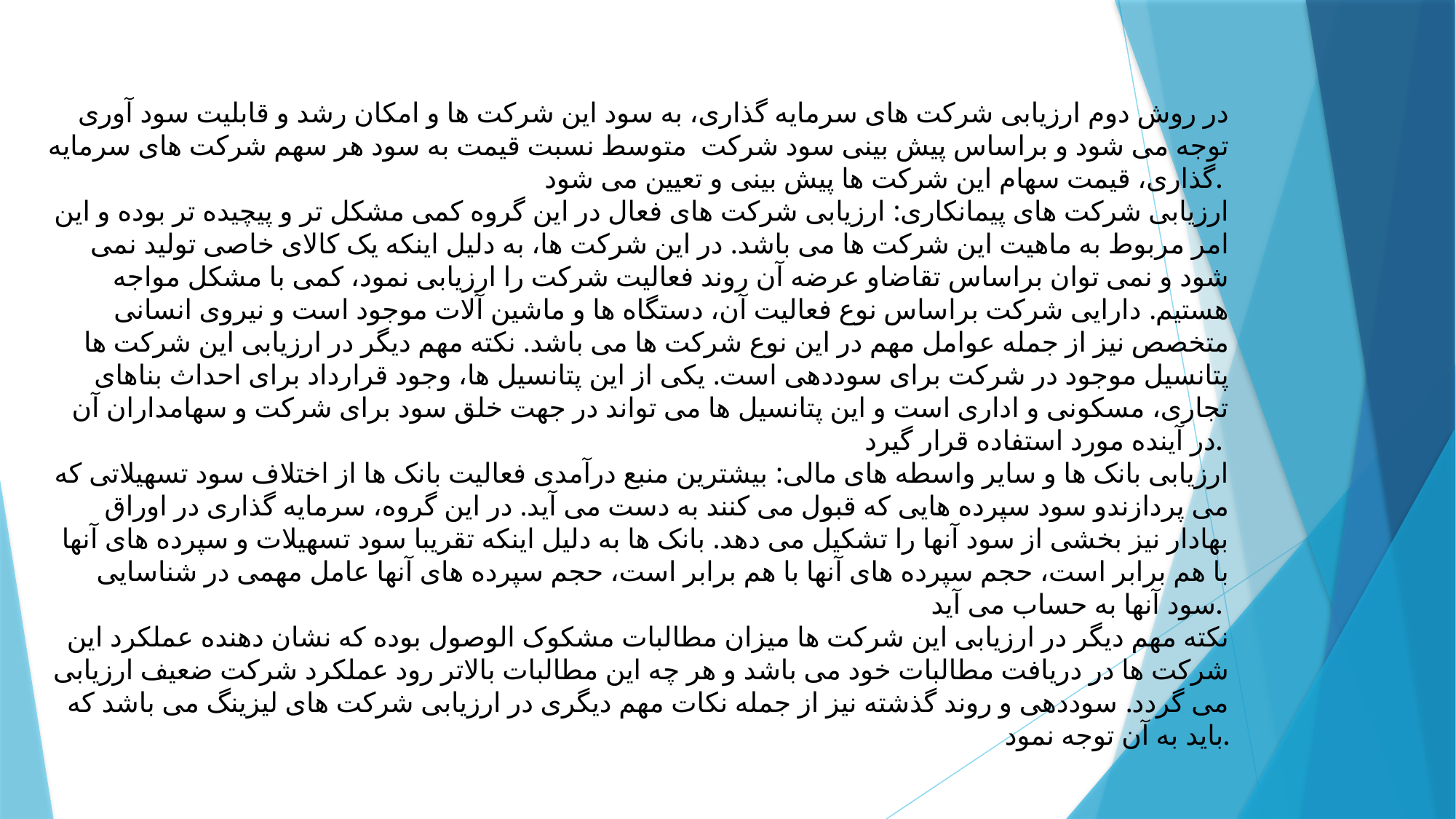

در روش دوم ارزیابی شرکت های سرمایه گذاری، به سود این شرکت ها و امکان رشد و قابلیت سود آوری توجه می شود و براساس پیش بینی سود شرکت  متوسط نسبت قیمت به سود هر سهم شرکت های سرمایه گذاری، قیمت سهام این شرکت ها پیش بینی و تعیین می شود.
ارزیابی شرکت های پیمانکاری: ارزیابی شرکت های فعال در این گروه کمی مشکل تر و پیچیده تر بوده و این امر مربوط به ماهیت این شرکت ها می باشد. در این شرکت ها، به دلیل اینکه یک کالای خاصی تولید نمی شود و نمی توان براساس تقاضاو عرضه آن روند فعالیت شرکت را ارزیابی نمود، کمی با مشکل مواجه هستیم. دارایی شرکت براساس نوع فعالیت آن، دستگاه ها و ماشین آلات موجود است و نیروی انسانی متخصص نیز از جمله عوامل مهم در این نوع شرکت ها می باشد. نکته مهم دیگر در ارزیابی این شرکت ها پتانسیل موجود در شرکت برای سوددهی است. یکی از این پتانسیل ها، وجود قرارداد برای احداث بناهای تجاری، مسکونی و اداری است و این پتانسیل ها می تواند در جهت خلق سود برای شرکت و سهامداران آن در آینده مورد استفاده قرار گیرد.
ارزیابی بانک ها و سایر واسطه های مالی: بیشترین منبع درآمدی فعالیت بانک ها از اختلاف سود تسهیلاتی که می پردازندو سود سپرده هایی که قبول می کنند به دست می آید. در این گروه، سرمایه گذاری در اوراق بهادار نیز بخشی از سود آنها را تشکیل می دهد. بانک ها به دلیل اینکه تقریبا سود تسهیلات و سپرده های آنها با هم برابر است، حجم سپرده های آنها با هم برابر است، حجم سپرده های آنها عامل مهمی در شناسایی سود آنها به حساب می آید.
نکته مهم دیگر در ارزیابی این شرکت ها میزان مطالبات مشکوک الوصول بوده که نشان دهنده عملکرد این شرکت ها در دریافت مطالبات خود می باشد و هر چه این مطالبات بالاتر رود عملکرد شرکت ضعیف ارزیابی می گردد. سوددهی و روند گذشته نیز از جمله نکات مهم دیگری در ارزیابی شرکت های لیزینگ می باشد که باید به آن توجه نمود.